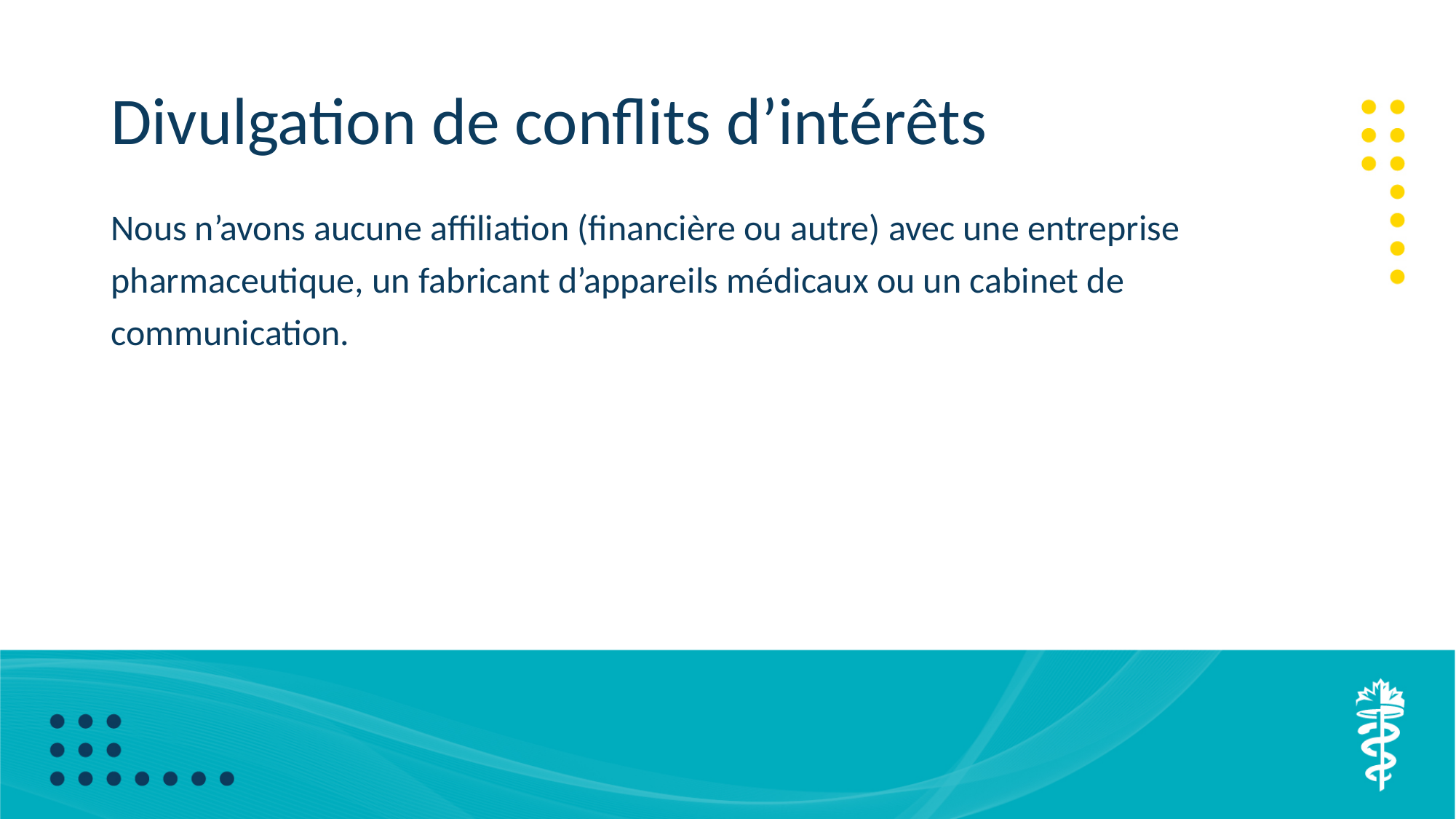

# Divulgation de conflits d’intérêts
Nous n’avons aucune affiliation (financière ou autre) avec une entreprise pharmaceutique, un fabricant d’appareils médicaux ou un cabinet de communication.